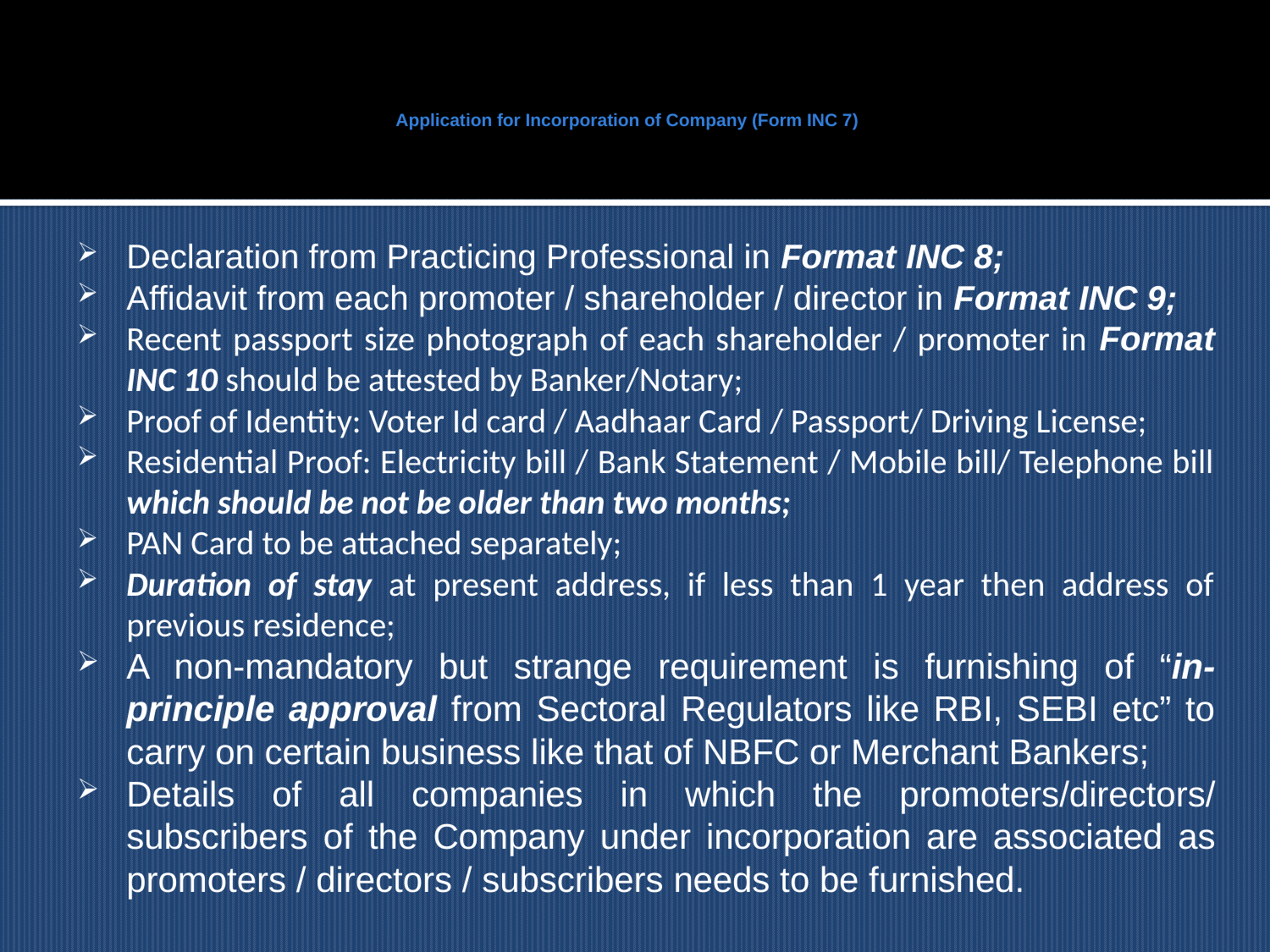

# Application for Incorporation of Company (Form INC 7)
Declaration from Practicing Professional in Format INC 8;
Affidavit from each promoter / shareholder / director in Format INC 9;
Recent passport size photograph of each shareholder / promoter in Format INC 10 should be attested by Banker/Notary;
Proof of Identity: Voter Id card / Aadhaar Card / Passport/ Driving License;
Residential Proof: Electricity bill / Bank Statement / Mobile bill/ Telephone bill which should be not be older than two months;
PAN Card to be attached separately;
Duration of stay at present address, if less than 1 year then address of previous residence;
A non-mandatory but strange requirement is furnishing of “in-principle approval from Sectoral Regulators like RBI, SEBI etc” to carry on certain business like that of NBFC or Merchant Bankers;
Details of all companies in which the promoters/directors/ subscribers of the Company under incorporation are associated as promoters / directors / subscribers needs to be furnished.